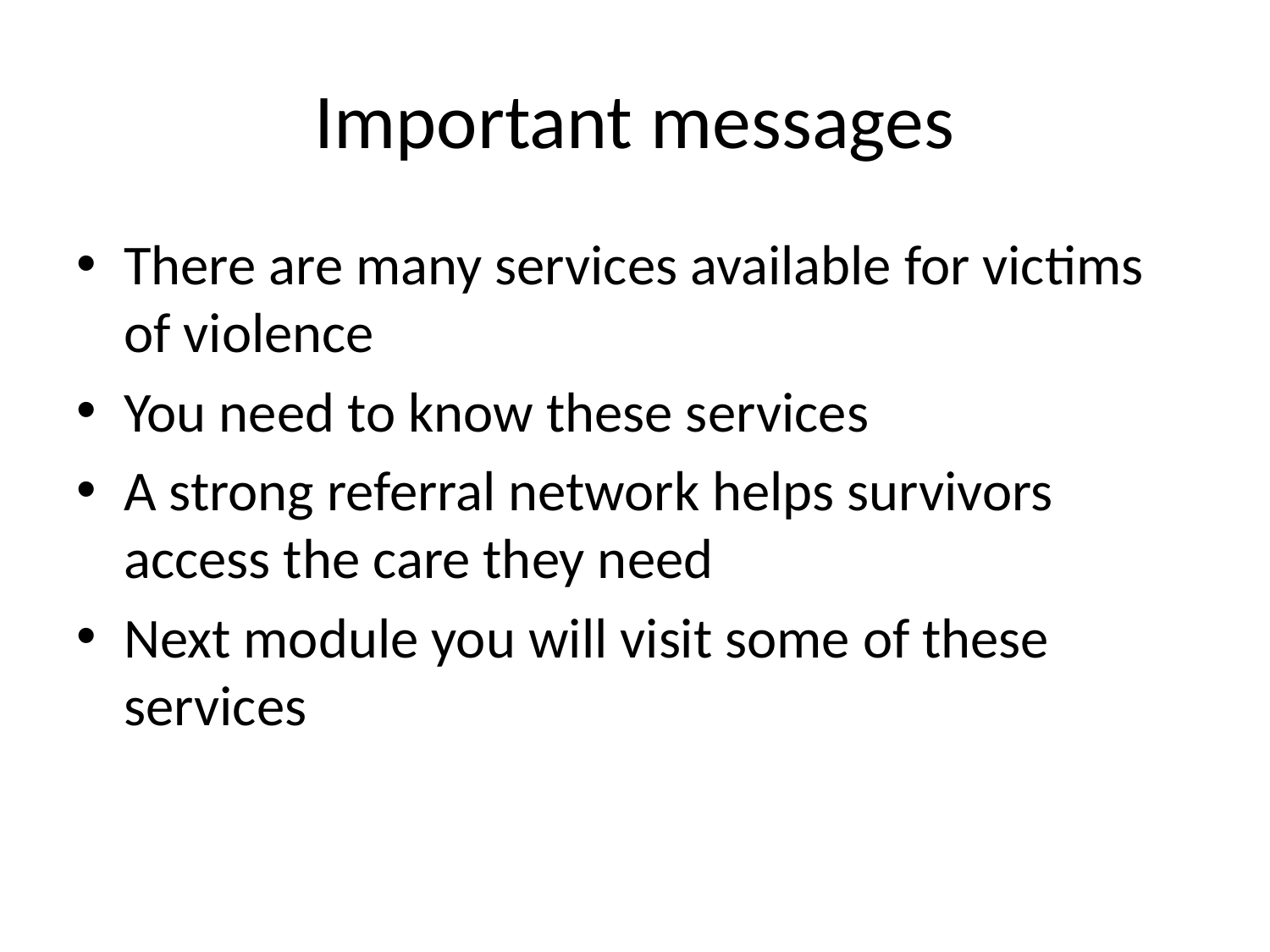

# Important messages
There are many services available for victims of violence
You need to know these services
A strong referral network helps survivors access the care they need
Next module you will visit some of these services